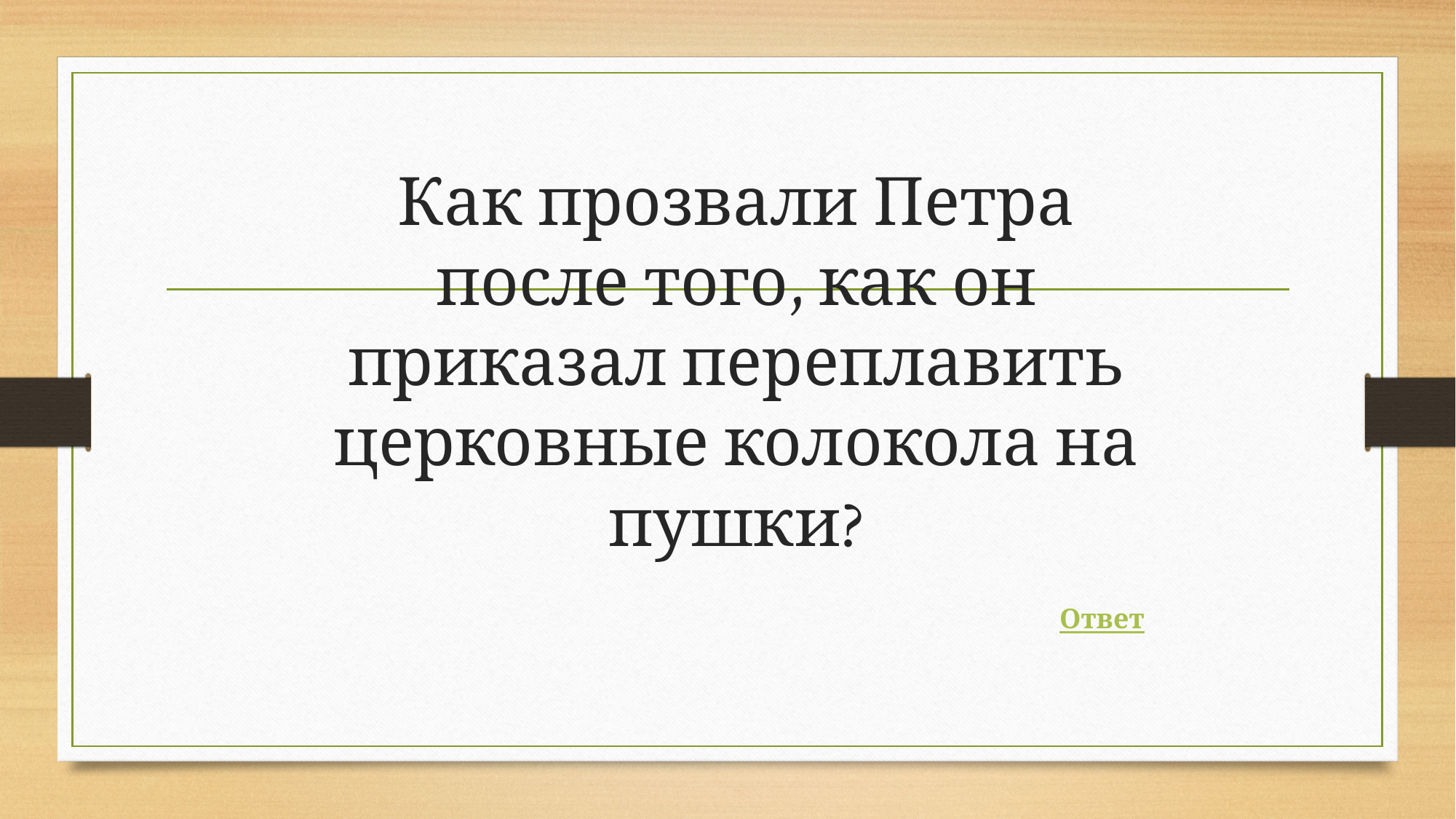

# Как прозвали Петра после того, как он приказал переплавить церковные колокола на пушки?
Ответ